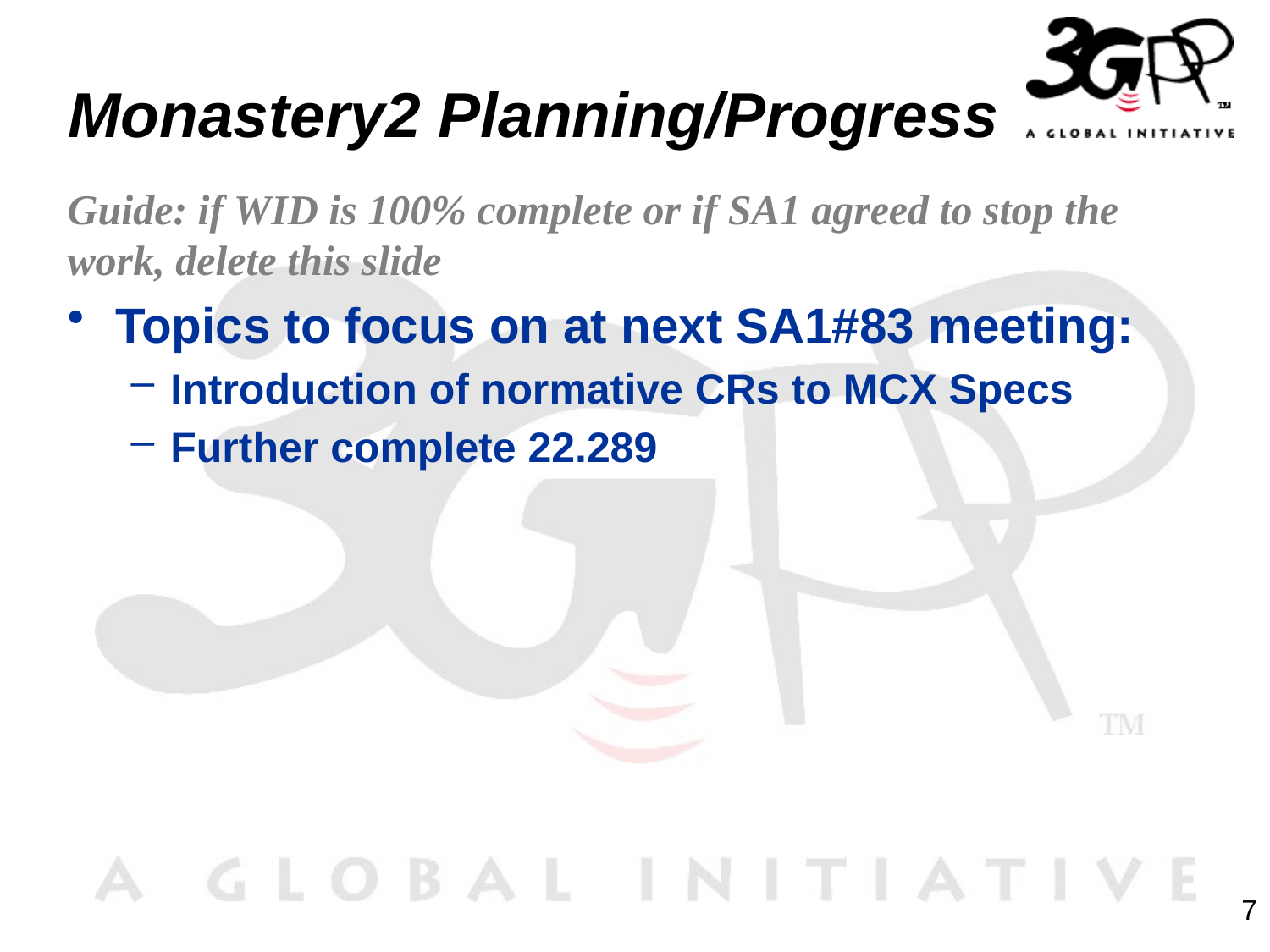

# Monastery2 Planning/Progress
Guide: if WID is 100% complete or if SA1 agreed to stop the work, delete this slide
Topics to focus on at next SA1#83 meeting:
Introduction of normative CRs to MCX Specs
Further complete 22.289
7